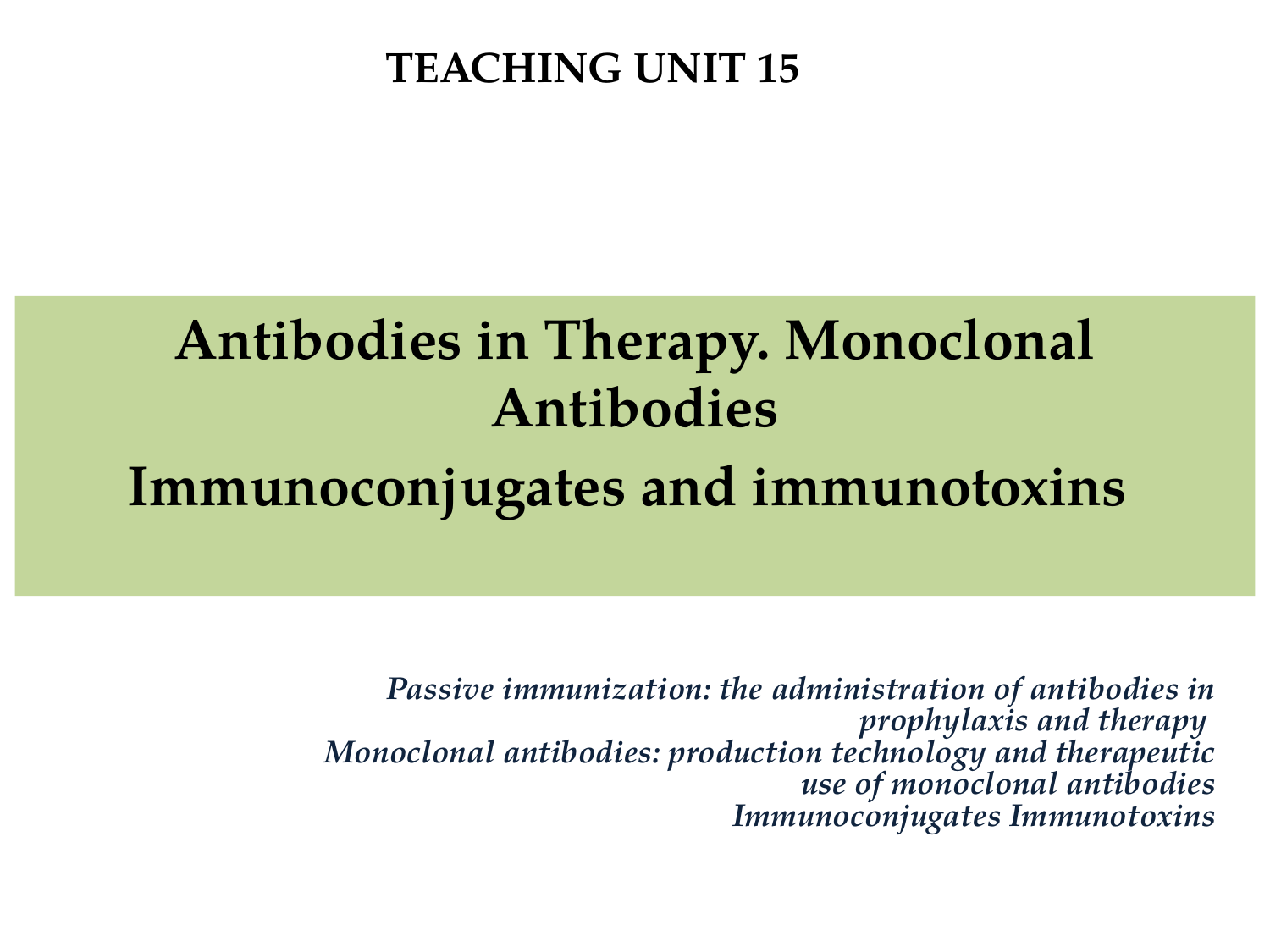

# TEACHING UNIT 15
Antibodies in Therapy. Monoclonal Antibodies
Immunoconjugates and immunotoxins
| Passive immunization: the administration of antibodies in prophylaxis and therapy Monoclonal antibodies: production technology and therapeutic use of monoclonal antibodies Immunoconjugates Immunotoxins |
| --- |